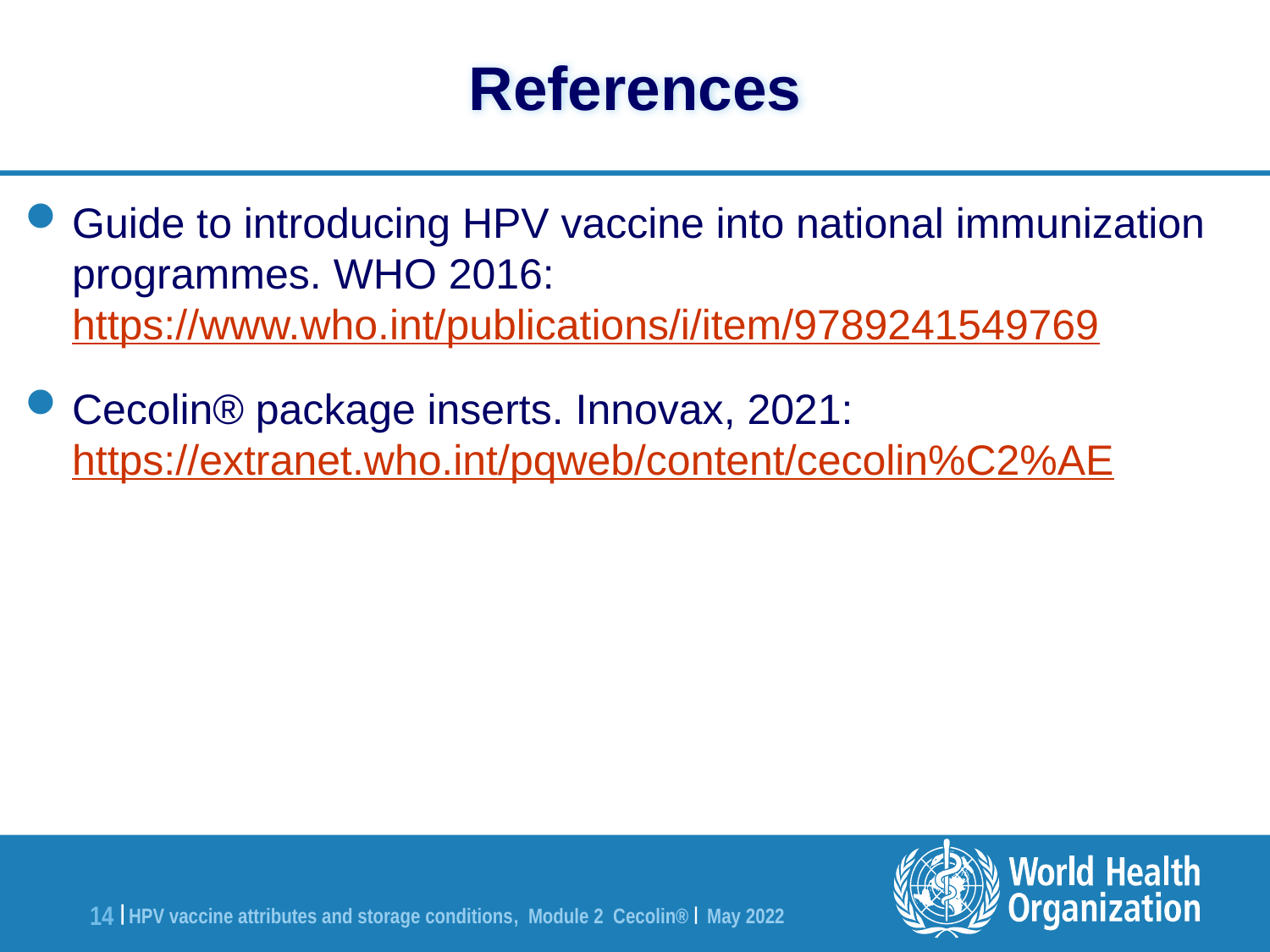

# References
Guide to introducing HPV vaccine into national immunization programmes. WHO 2016: https://www.who.int/publications/i/item/9789241549769
Cecolin® package inserts. Innovax, 2021: https://extranet.who.int/pqweb/content/cecolin%C2%AE